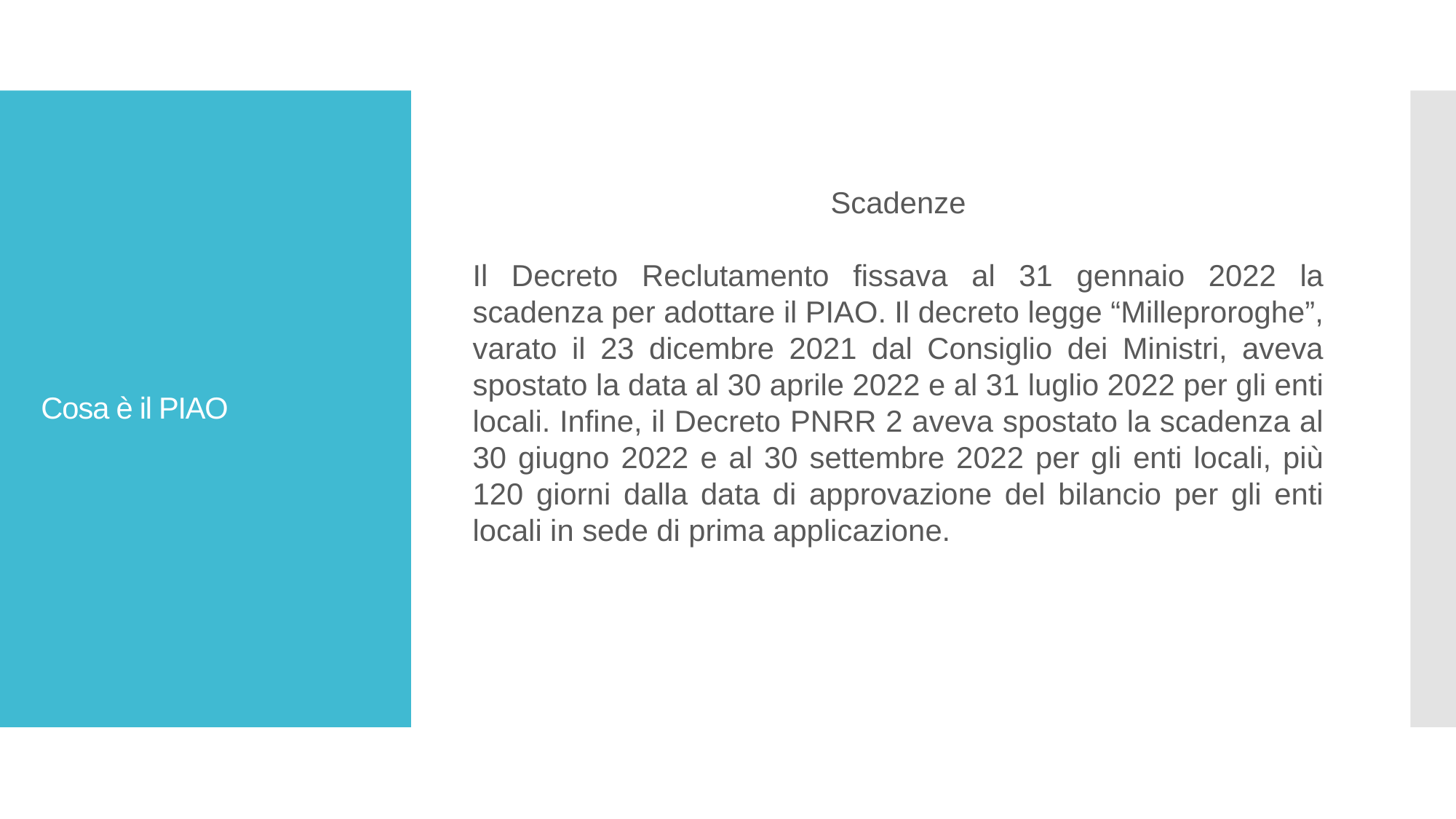

Scadenze

Il Decreto Reclutamento fissava al 31 gennaio 2022 la scadenza per adottare il PIAO. Il decreto legge “Milleproroghe”, varato il 23 dicembre 2021 dal Consiglio dei Ministri, aveva spostato la data al 30 aprile 2022 e al 31 luglio 2022 per gli enti locali. Infine, il Decreto PNRR 2 aveva spostato la scadenza al 30 giugno 2022 e al 30 settembre 2022 per gli enti locali, più 120 giorni dalla data di approvazione del bilancio per gli enti locali in sede di prima applicazione.

# Cosa è il PIAO